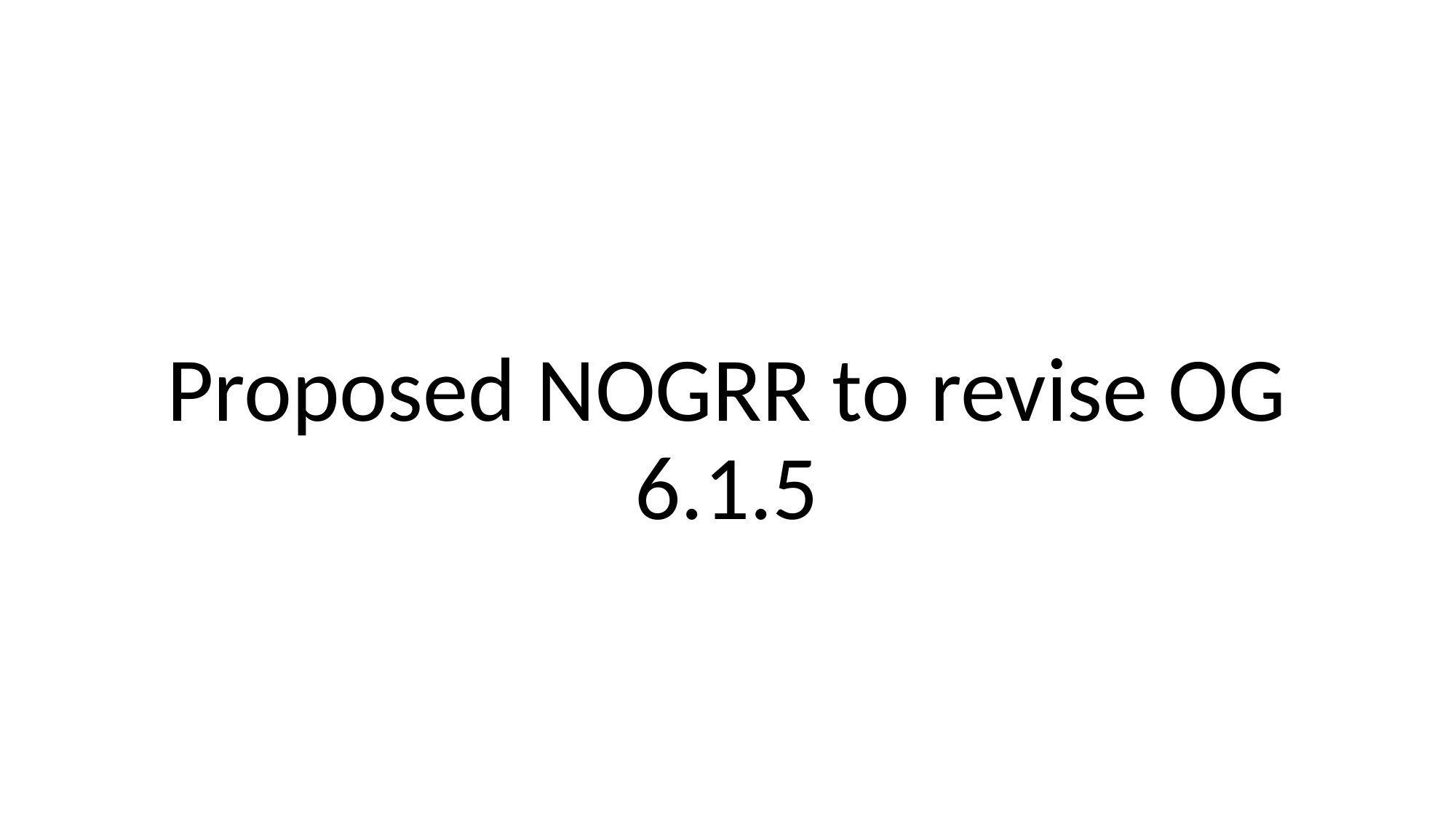

# Proposed NOGRR to revise OG 6.1.5